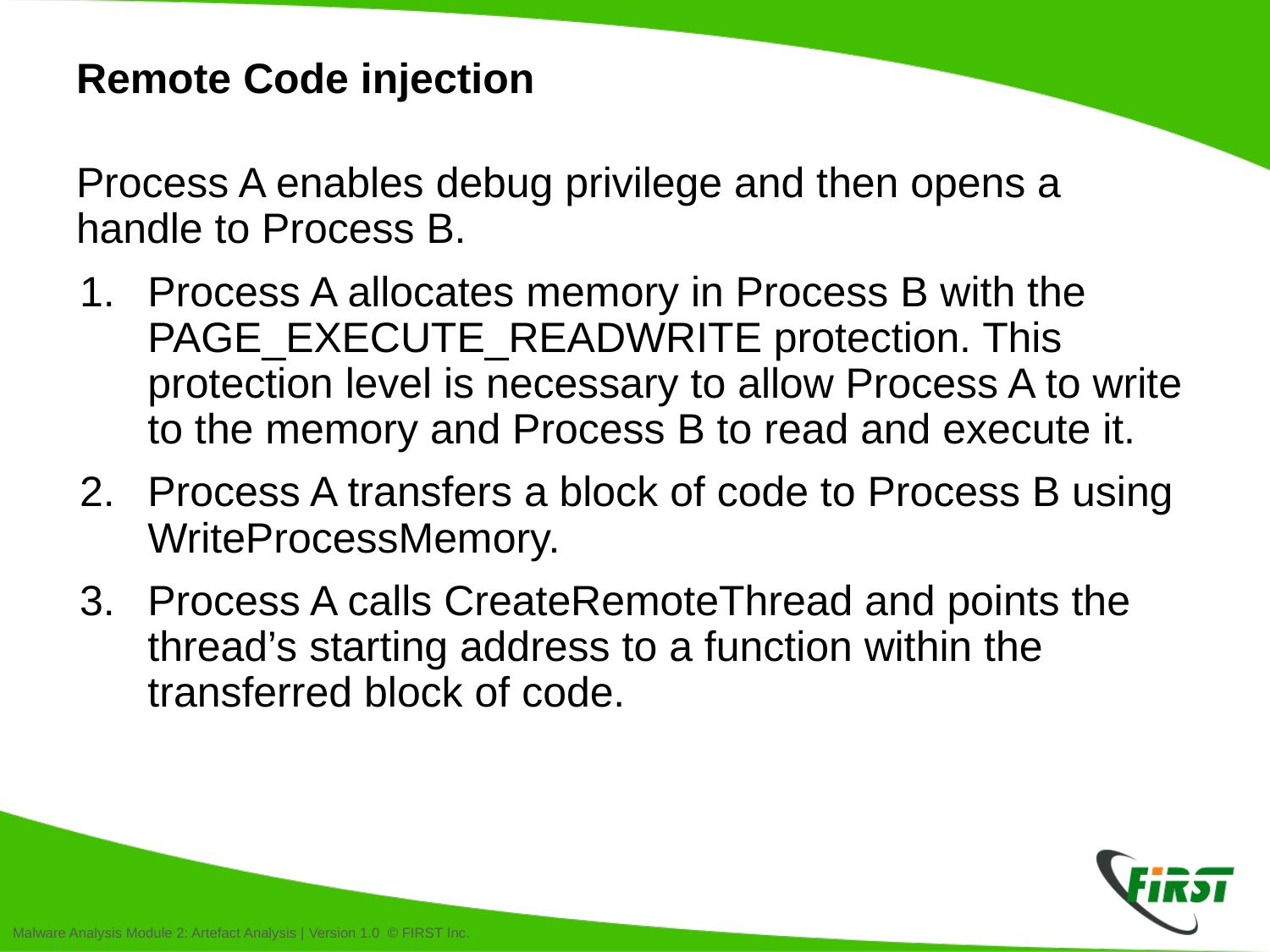

# Remote Code injection
Process A enables debug privilege and then opens a handle to Process B.
Process A allocates memory in Process B with the PAGE_EXECUTE_READWRITE protection. This protection level is necessary to allow Process A to write to the memory and Process B to read and execute it.
Process A transfers a block of code to Process B using WriteProcessMemory.
Process A calls CreateRemoteThread and points the thread’s starting address to a function within the transferred block of code.